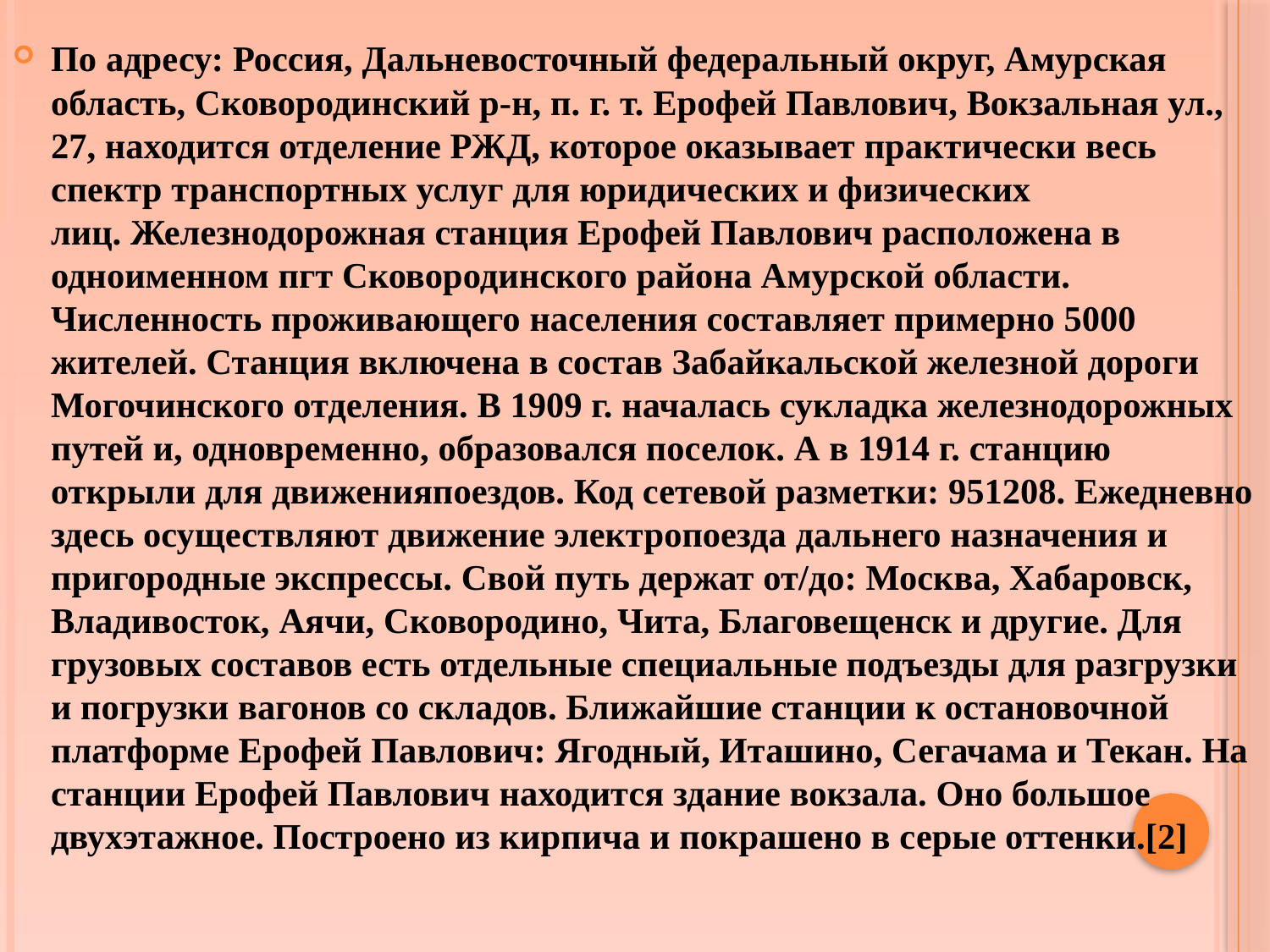

По адресу: Россия, Дальневосточный федеральный округ, Амурская область, Сковородинский р-н, п. г. т. Ерофей Павлович, Вокзальная ул., 27, находится отделение РЖД, которое оказывает практически весь спектр транспортных услуг для юридических и физических лиц. Железнодорожная станция Ерофей Павлович расположена в одноименном пгт Сковородинского района Амурской области. Численность проживающего населения составляет примерно 5000 жителей. Станция включена в состав Забайкальской железной дороги Могочинского отделения. В 1909 г. началась сукладка железнодорожных путей и, одновременно, образовался поселок. А в 1914 г. станцию открыли для движенияпоездов. Код сетевой разметки: 951208. Ежедневно здесь осуществляют движение электропоезда дальнего назначения и пригородные экспрессы. Свой путь держат от/до: Москва, Хабаровск, Владивосток, Аячи, Сковородино, Чита, Благовещенск и другие. Для грузовых составов есть отдельные специальные подъезды для разгрузки и погрузки вагонов со складов. Ближайшие станции к остановочной платформе Ерофей Павлович: Ягодный, Иташино, Сегачама и Текан. На станции Ерофей Павлович находится здание вокзала. Оно большое двухэтажное. Построено из кирпича и покрашено в серые оттенки.[2]